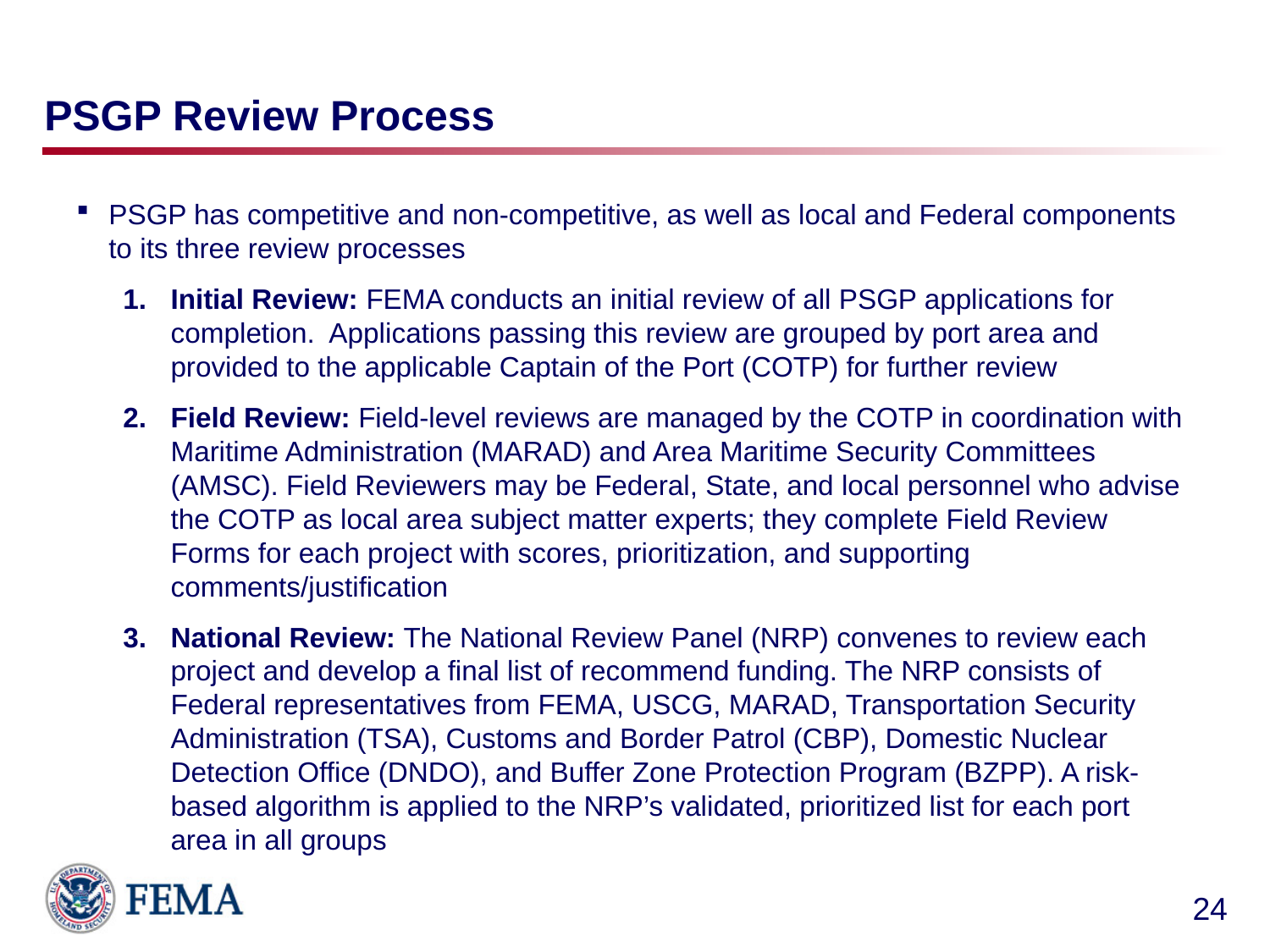

# PSGP Review Process
PSGP has competitive and non-competitive, as well as local and Federal components to its three review processes
Initial Review: FEMA conducts an initial review of all PSGP applications for completion.  Applications passing this review are grouped by port area and provided to the applicable Captain of the Port (COTP) for further review
Field Review: Field-level reviews are managed by the COTP in coordination with Maritime Administration (MARAD) and Area Maritime Security Committees (AMSC). Field Reviewers may be Federal, State, and local personnel who advise the COTP as local area subject matter experts; they complete Field Review Forms for each project with scores, prioritization, and supporting comments/justification
National Review: The National Review Panel (NRP) convenes to review each project and develop a final list of recommend funding. The NRP consists of Federal representatives from FEMA, USCG, MARAD, Transportation Security Administration (TSA), Customs and Border Patrol (CBP), Domestic Nuclear Detection Office (DNDO), and Buffer Zone Protection Program (BZPP). A risk-based algorithm is applied to the NRP’s validated, prioritized list for each port area in all groups

24